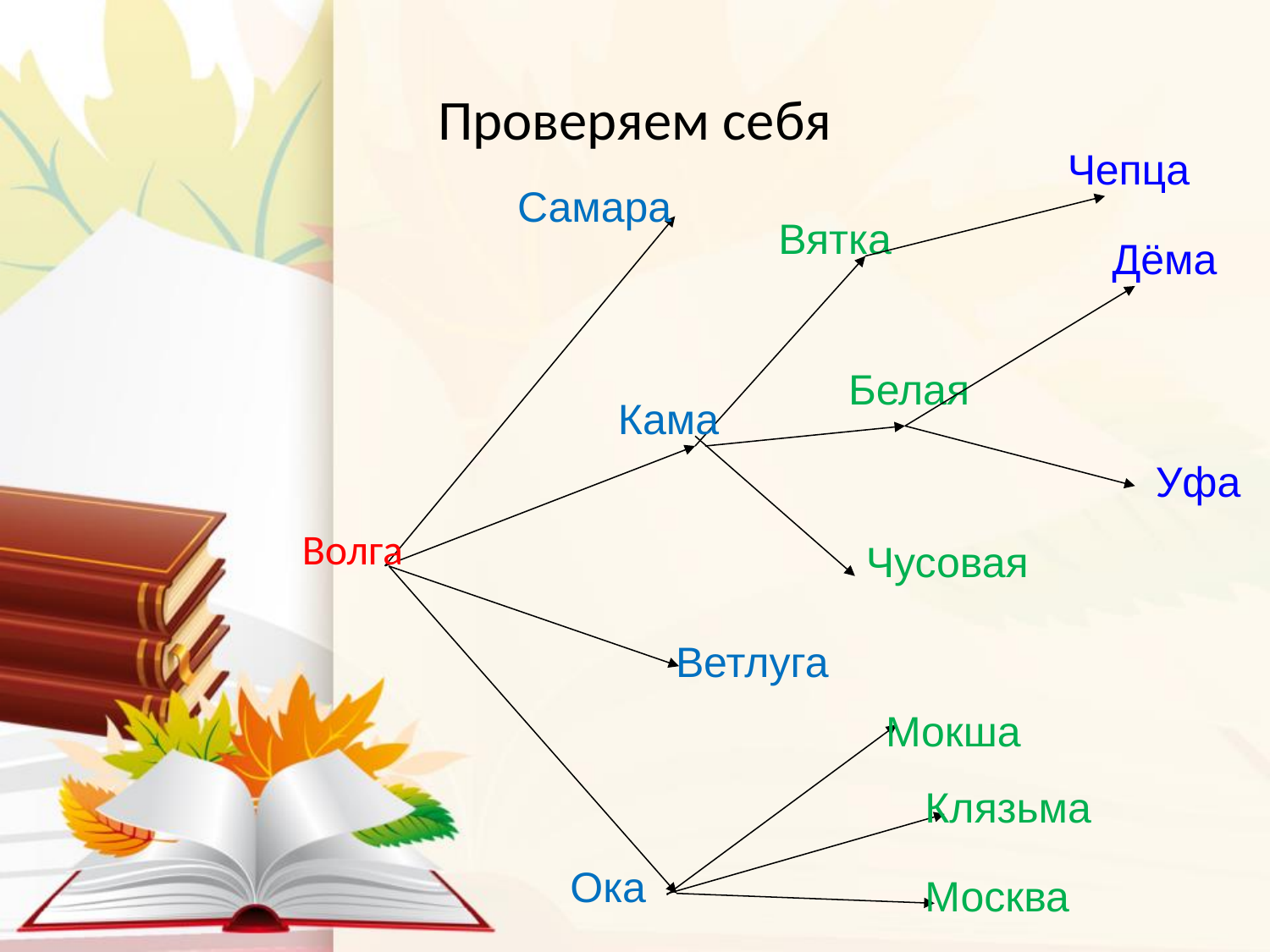

# Проверяем себя
Чепца
Самара

Вятка

Дёма

Белая
Кама

Уфа
Волга
Чусовая

Ветлуга
Мокша

Клязьма

Ока
Москва